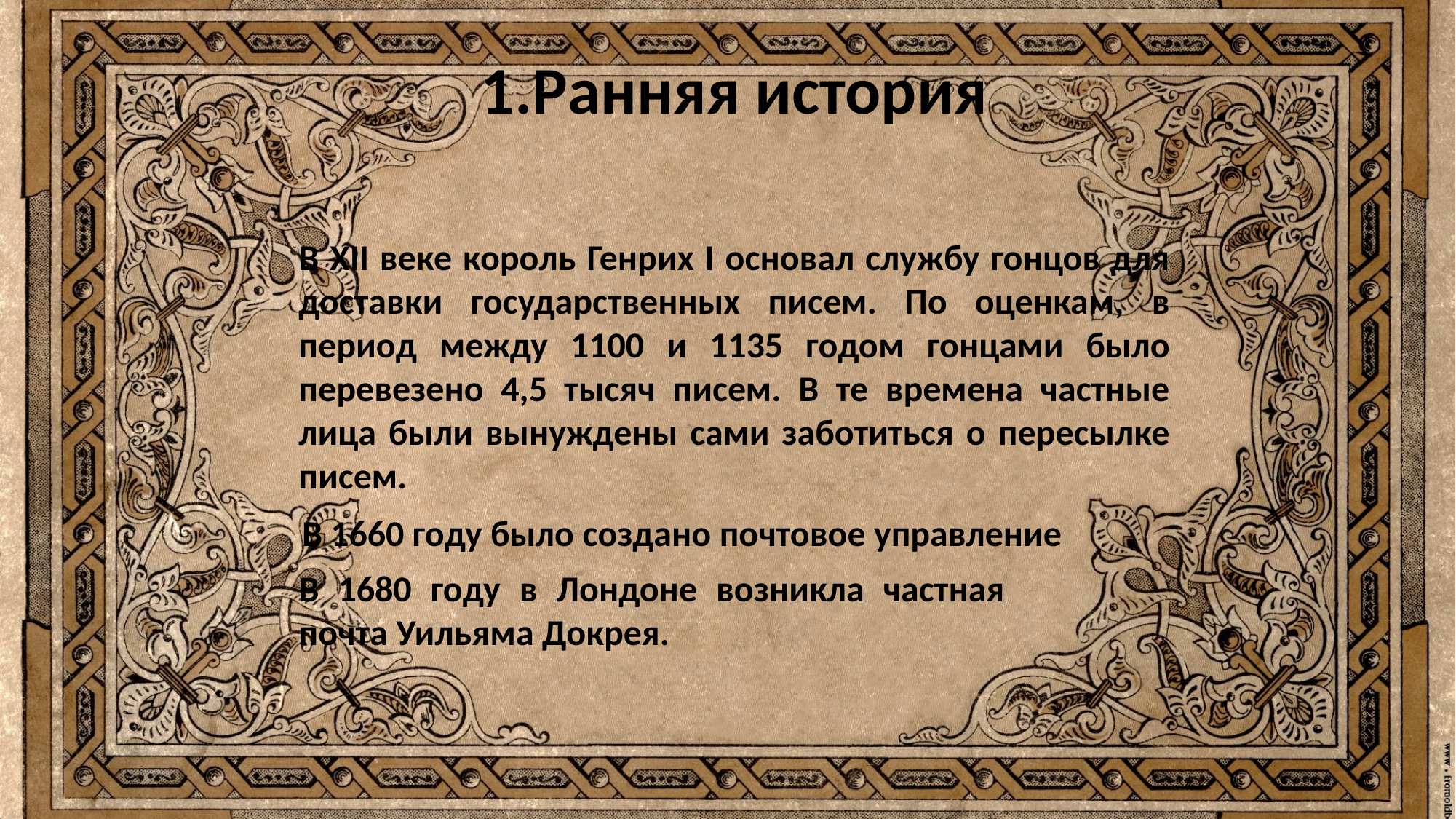

1.Ранняя история
В XII веке король Генрих I основал службу гонцов для доставки государственных писем. По оценкам, в период между 1100 и 1135 годом гонцами было перевезено 4,5 тысяч писем. В те времена частные лица были вынуждены сами заботиться о пересылке писем.
В 1660 году было создано почтовое управление
В 1680 году в Лондоне возникла частная почта Уильяма Докрея.